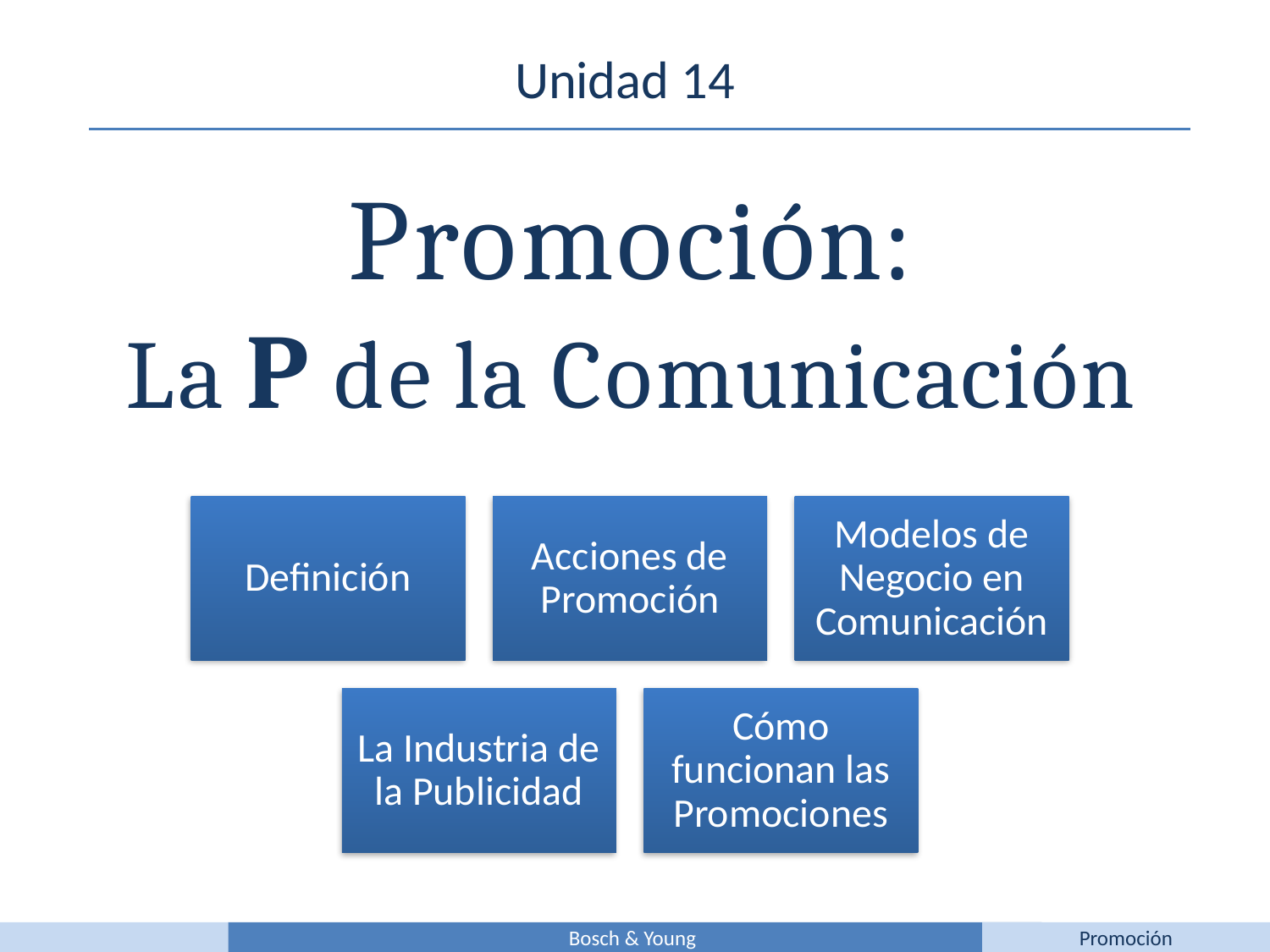

Unidad 14
Promoción:
La P de la Comunicación
Definición
Acciones de Promoción
Modelos de Negocio en Comunicación
La Industria de la Publicidad
Cómo funcionan las Promociones

Bosch & Young
Promoción